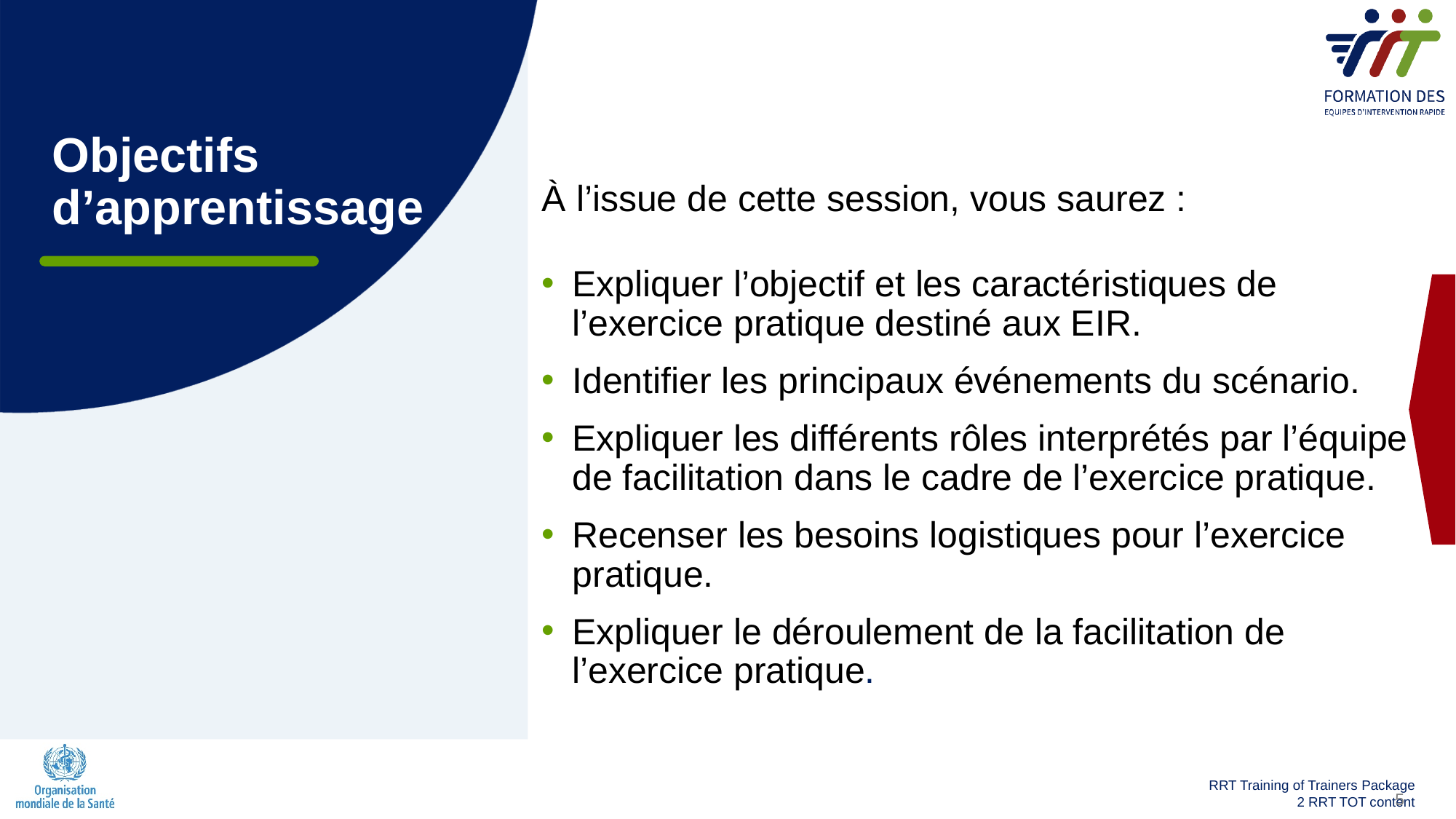

# Objectifs d’apprentissage
À l’issue de cette session, vous saurez :
Expliquer l’objectif et les caractéristiques de l’exercice pratique destiné aux EIR.
Identifier les principaux événements du scénario.
Expliquer les différents rôles interprétés par l’équipe de facilitation dans le cadre de l’exercice pratique.
Recenser les besoins logistiques pour l’exercice pratique.
Expliquer le déroulement de la facilitation de l’exercice pratique.